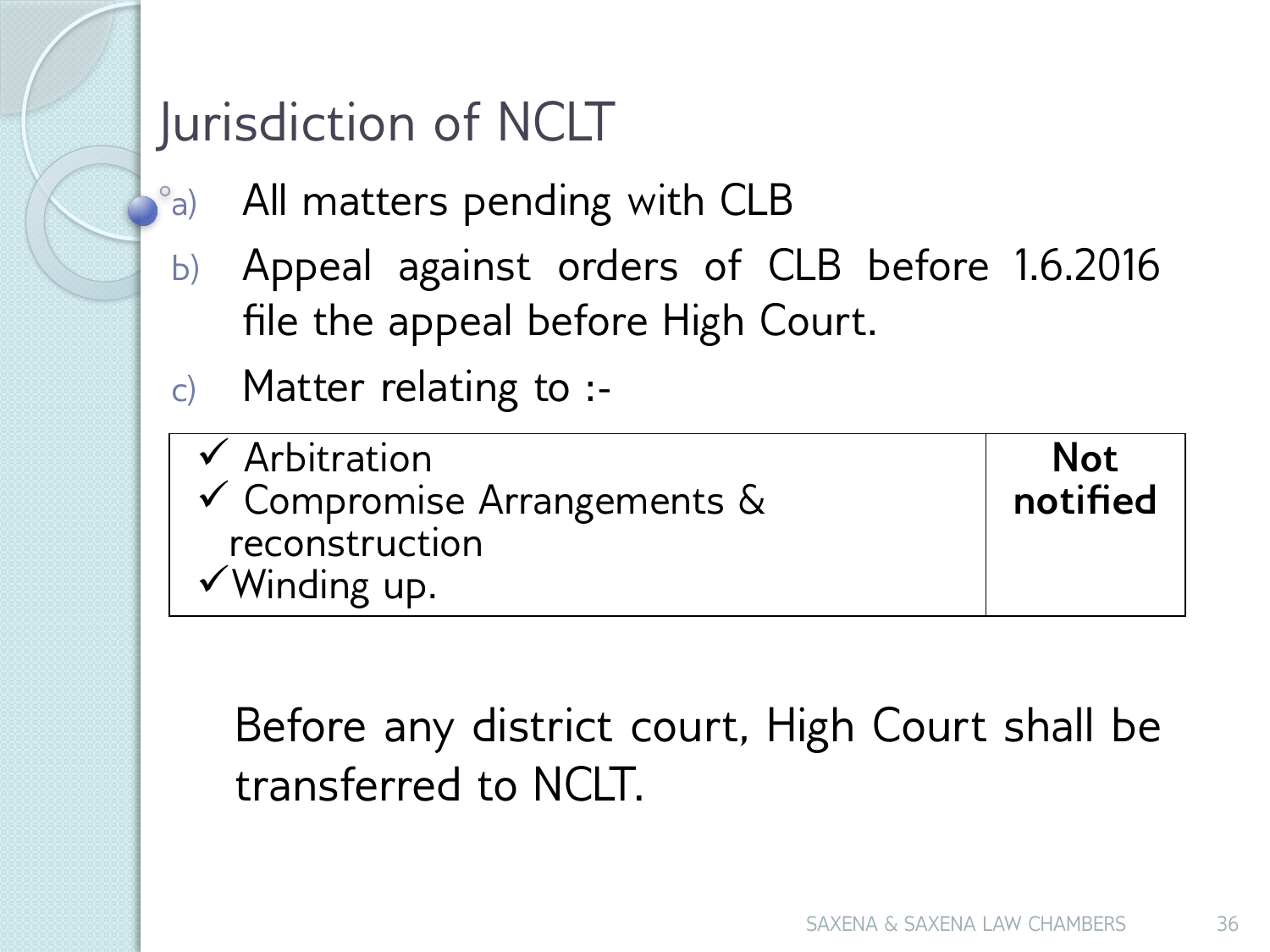

# Jurisdiction of NCLT
All matters pending with CLB
Appeal against orders of CLB before 1.6.2016 file the appeal before High Court.
Matter relating to :-

Before any district court, High Court shall be transferred to NCLT.

| Arbitration Compromise Arrangements & reconstruction Winding up. | Not notified |
| --- | --- |
SAXENA & SAXENA LAW CHAMBERS
36